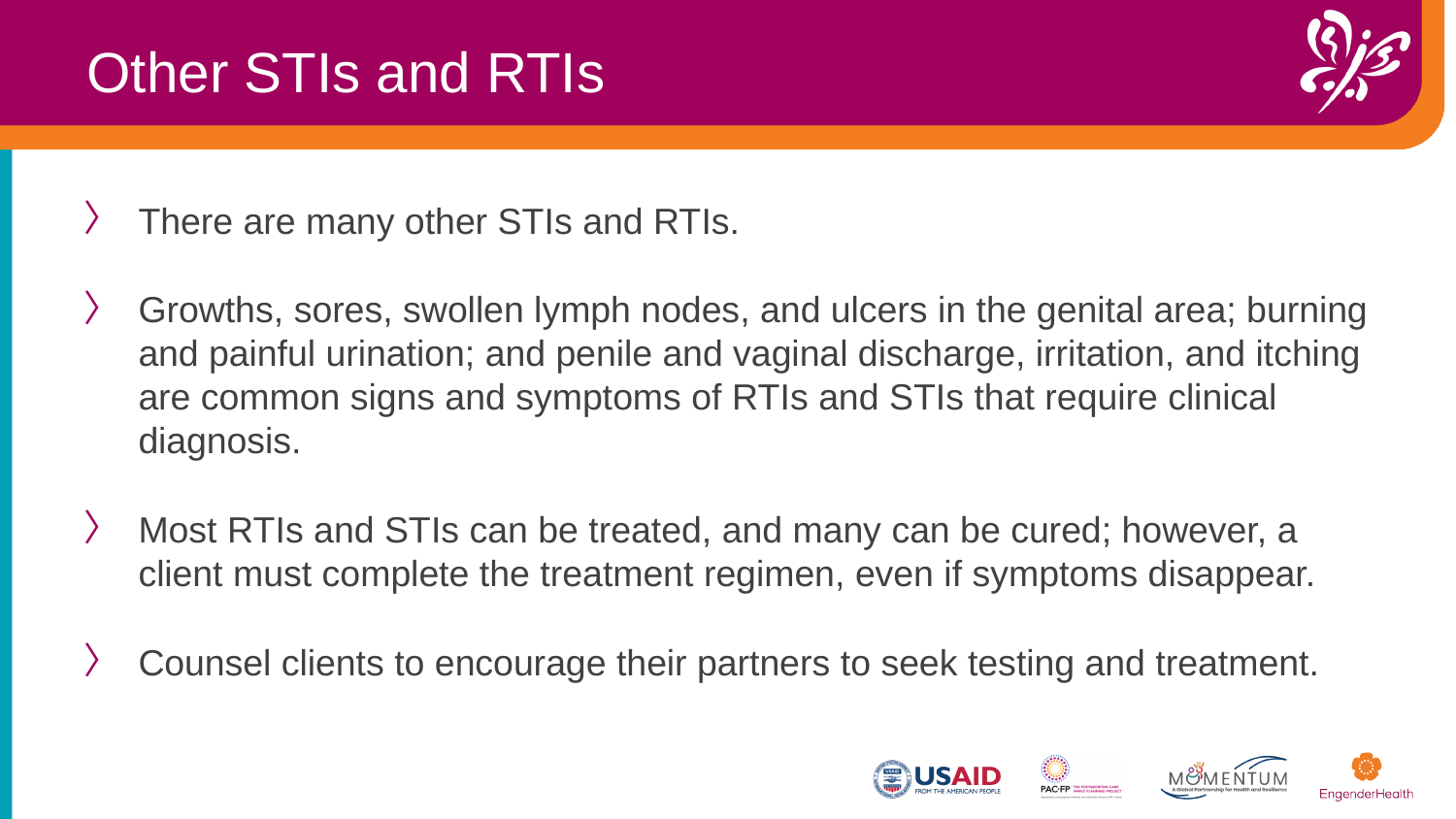

Other STIs and RTIs
There are many other STIs and RTIs. ​
Growths, sores, swollen lymph nodes, and ulcers in the genital area; burning and painful urination; and penile and vaginal discharge, irritation, and itching are common signs and symptoms of RTIs and STIs that require clinical diagnosis. ​
Most RTIs and STIs can be treated, and many can be cured; however, a client must complete the treatment regimen, even if symptoms disappear.​
Counsel clients to encourage their partners to seek testing and treatment.